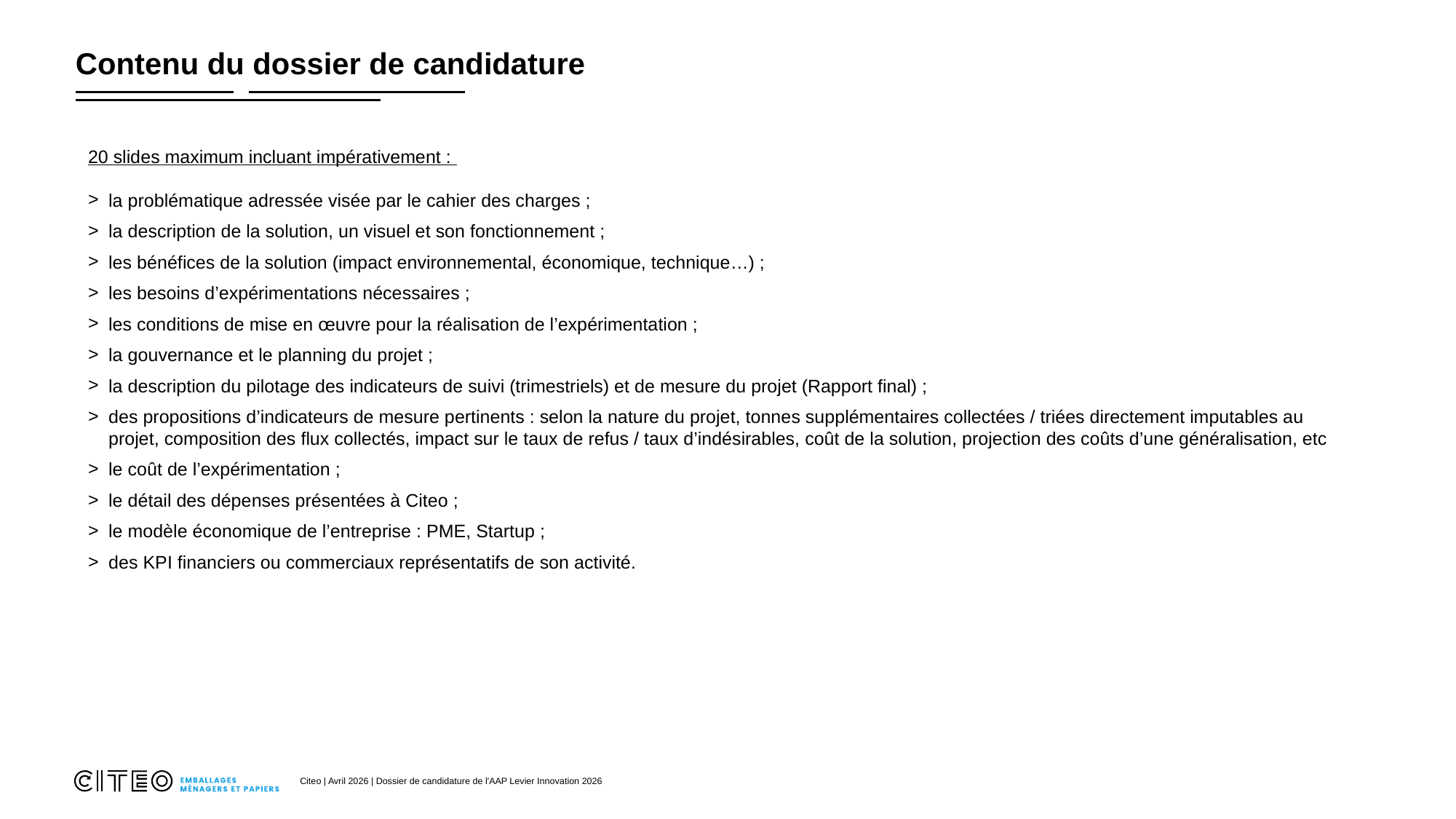

# Contenu du dossier de candidature
20 slides maximum incluant impérativement :

la problématique adressée visée par le cahier des charges ;
la description de la solution, un visuel et son fonctionnement ;
les bénéfices de la solution (impact environnemental, économique, technique…) ;
les besoins d’expérimentations nécessaires ;
les conditions de mise en œuvre pour la réalisation de l’expérimentation ;
la gouvernance et le planning du projet ;
la description du pilotage des indicateurs de suivi (trimestriels) et de mesure du projet (Rapport final) ;
des propositions d’indicateurs de mesure pertinents : selon la nature du projet, tonnes supplémentaires collectées / triées directement imputables au projet, composition des flux collectés, impact sur le taux de refus / taux d’indésirables, coût de la solution, projection des coûts d’une généralisation, etc
le coût de l’expérimentation ;
le détail des dépenses présentées à Citeo ;
le modèle économique de l’entreprise : PME, Startup ;
des KPI financiers ou commerciaux représentatifs de son activité.

Citeo | Avril 2026 | Dossier de candidature de l'AAP Levier Innovation 2026